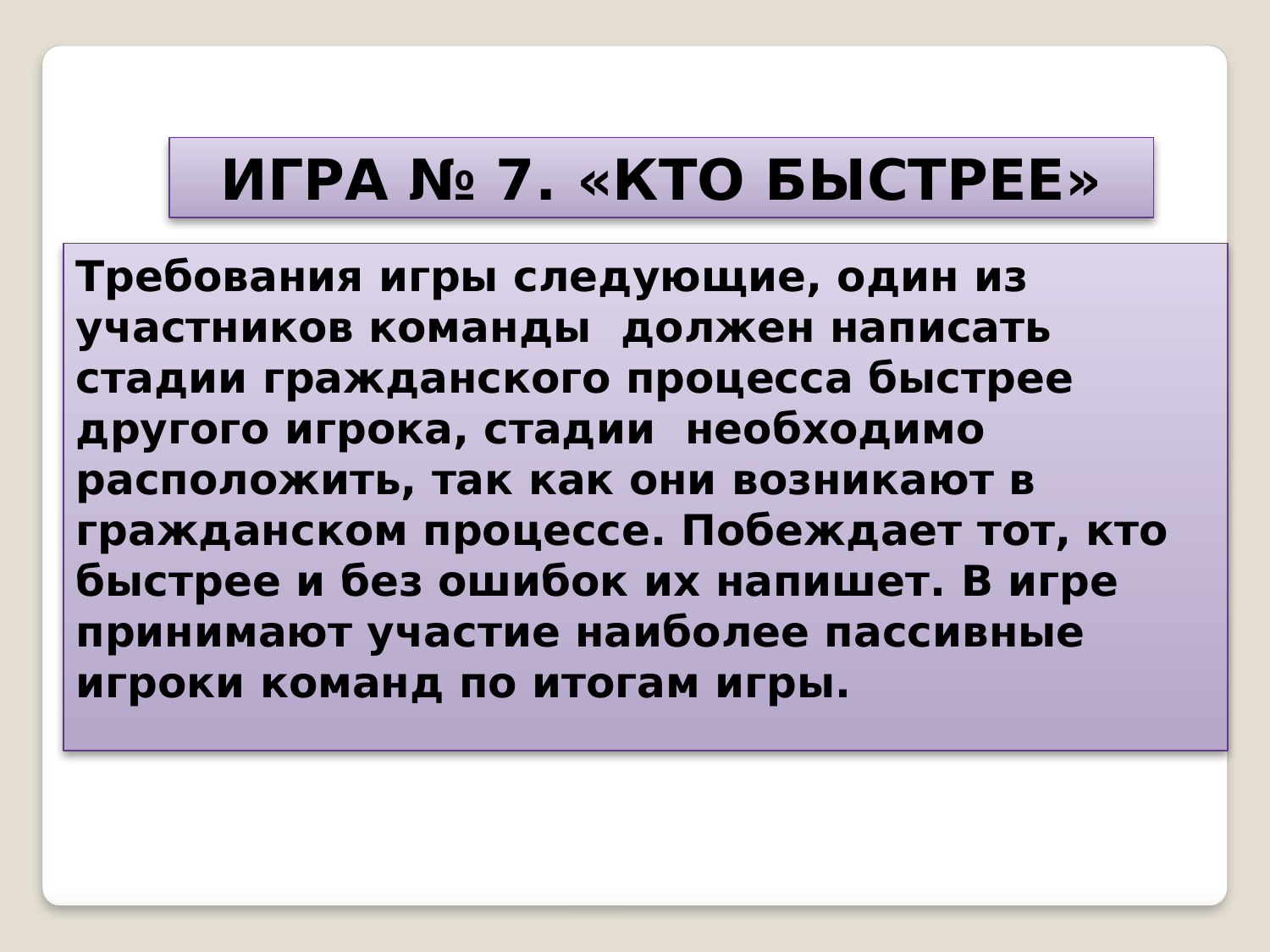

ИГРА № 7. «КТО БЫСТРЕЕ»
Требования игры следующие, один из участников команды  должен написать стадии гражданского процесса быстрее
другого игрока, стадии  необходимо расположить, так как они возникают в гражданском процессе. Побеждает тот, кто
быстрее и без ошибок их напишет. В игре принимают участие наиболее пассивные игроки команд по итогам игры.